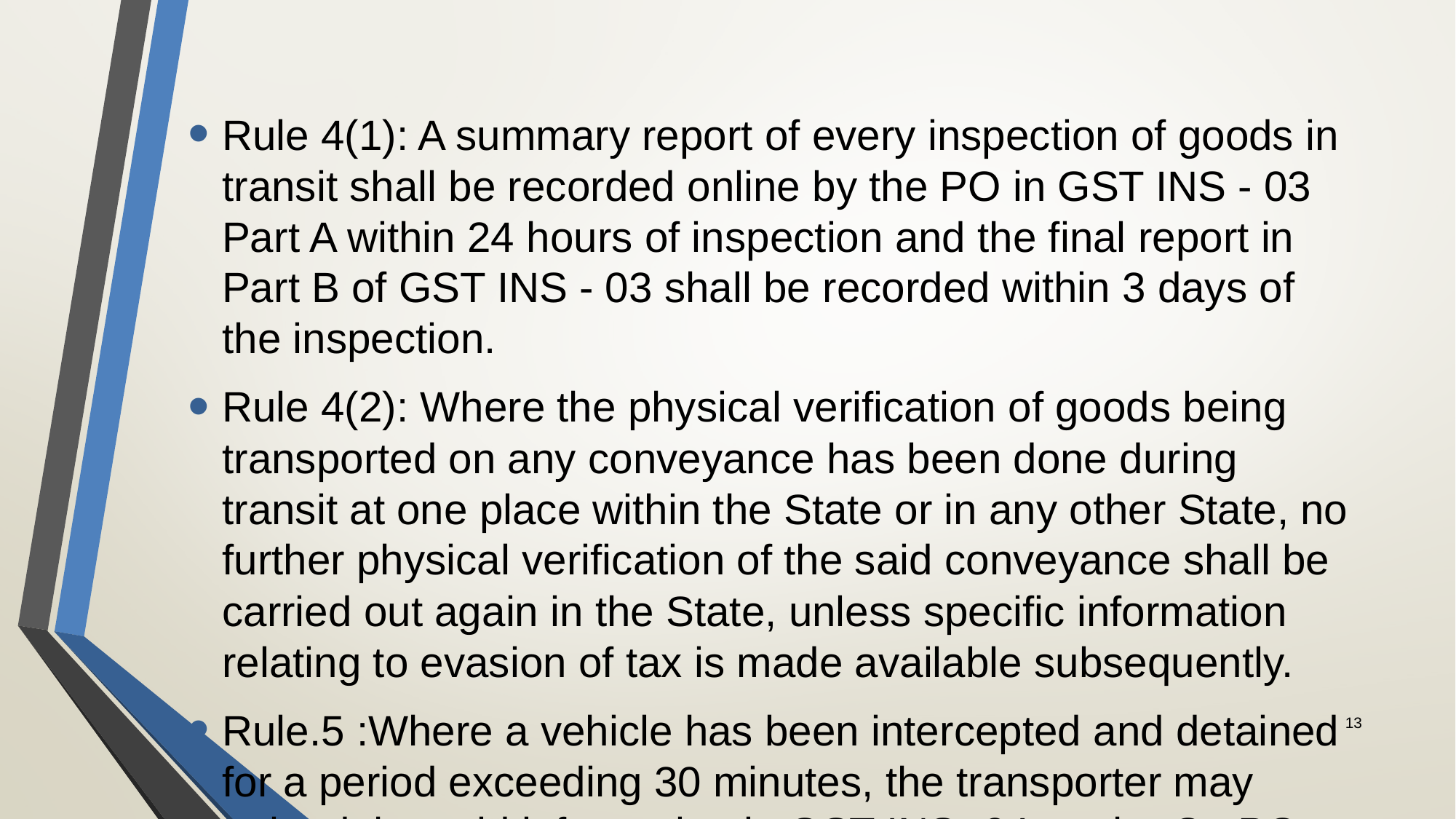

#
Rule 4(1): A summary report of every inspection of goods in transit shall be recorded online by the PO in GST INS - 03 Part A within 24 hours of inspection and the final report in Part B of GST INS - 03 shall be recorded within 3 days of the inspection.
Rule 4(2): Where the physical verification of goods being transported on any conveyance has been done during transit at one place within the State or in any other State, no further physical verification of the said conveyance shall be carried out again in the State, unless specific information relating to evasion of tax is made available subsequently.
Rule.5 :Where a vehicle has been intercepted and detained for a period exceeding 30 minutes, the transporter may upload the said information in GST INS- 04 on the Co.PO.
13